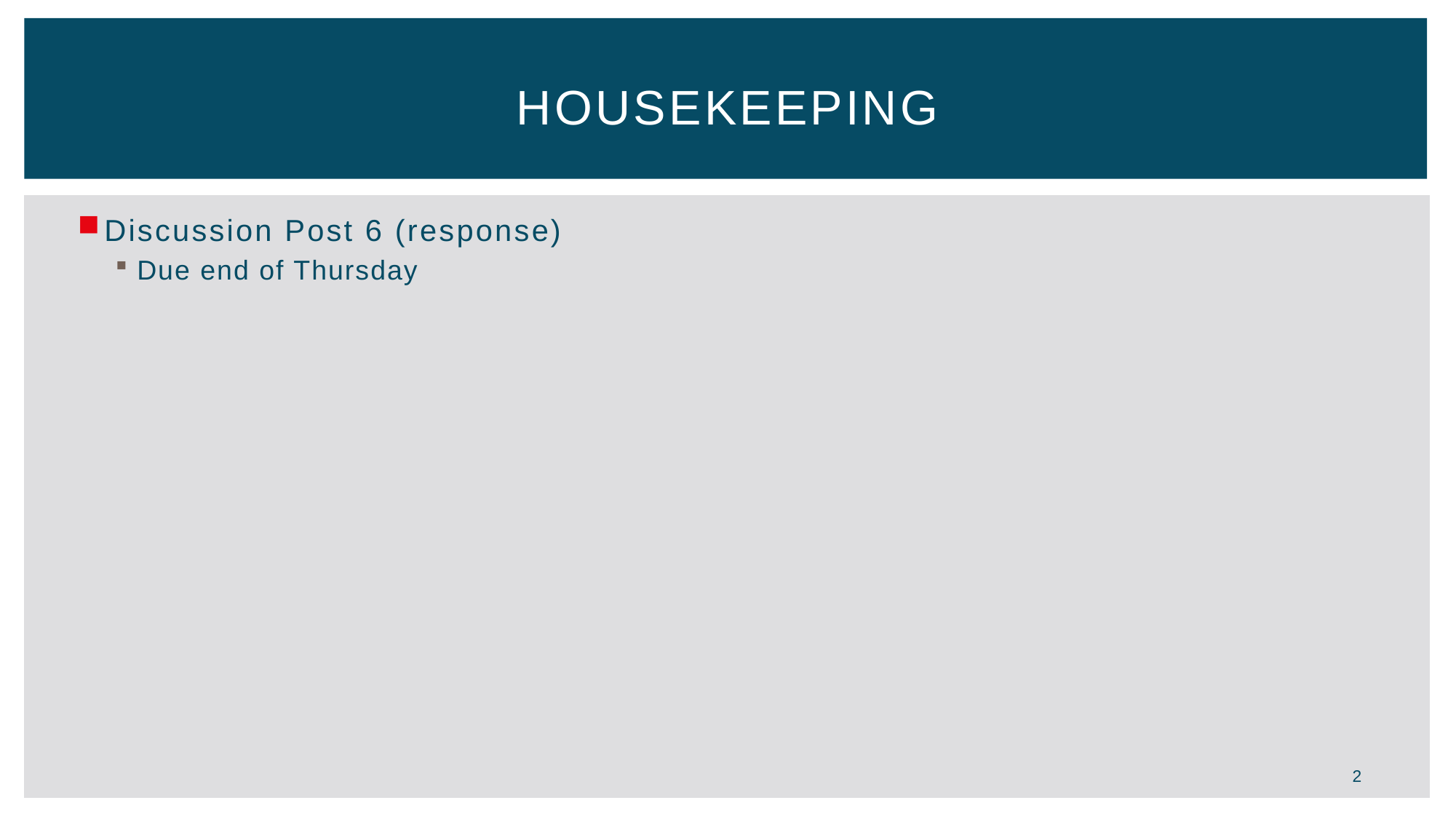

# Housekeeping
Discussion Post 6 (response)
Due end of Thursday
2